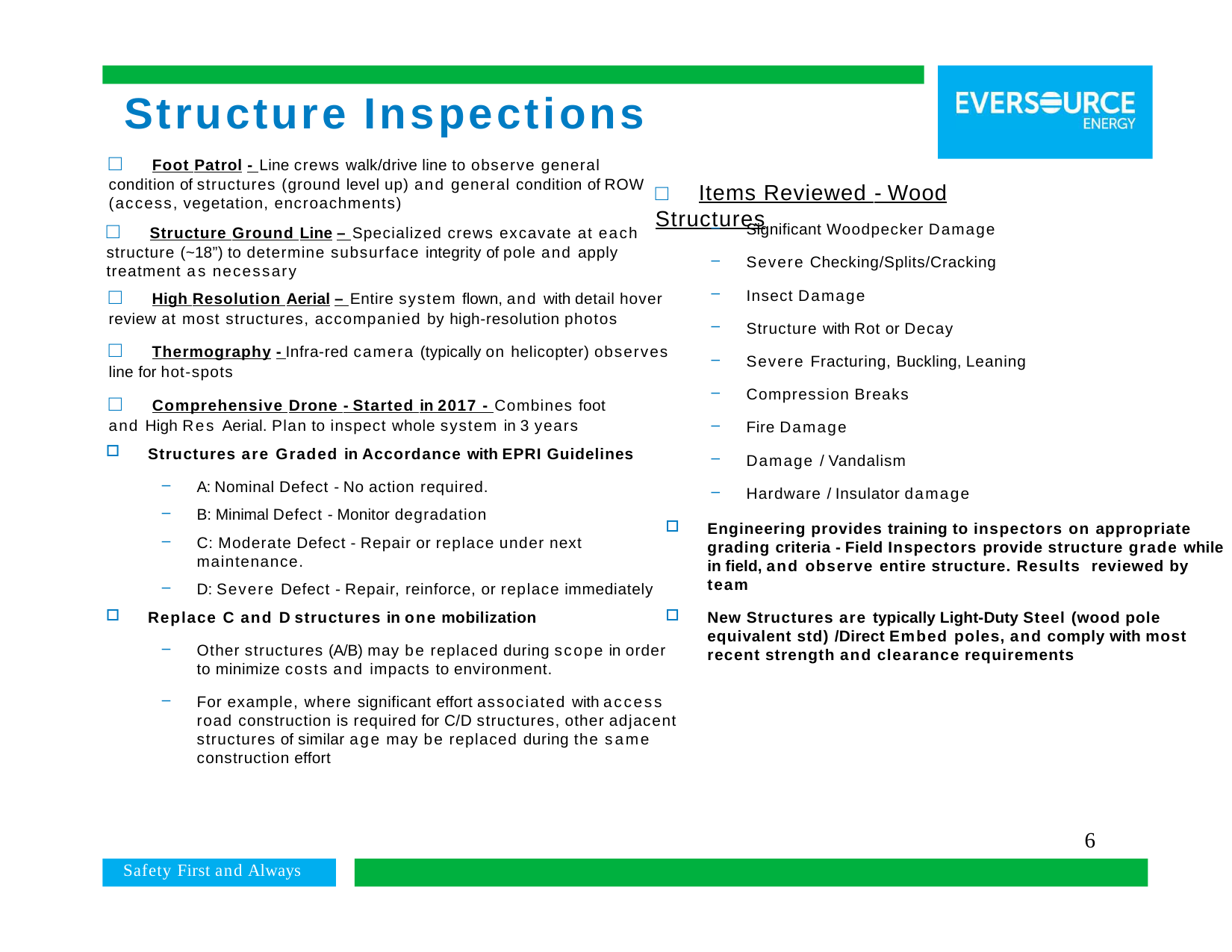

# Structure Inspections
□	Foot Patrol - Line crews walk/drive line to observe general  condition of structures (ground level up) and general condition of ROW (access, vegetation, encroachments)
□	Items Reviewed - Wood Structures
Significant Woodpecker Damage
Severe Checking/Splits/Cracking
Insect Damage
Structure with Rot or Decay
Severe Fracturing, Buckling, Leaning
Compression Breaks
Fire Damage
Damage / Vandalism
Hardware / Insulator damage
□	Structure Ground Line – Specialized crews excavate at each structure (~18”) to determine subsurface integrity of pole and apply treatment as necessary
□	High Resolution Aerial – Entire system flown, and with detail hover review at most structures, accompanied by high-resolution photos
□	Thermography - Infra-red camera (typically on helicopter) observes line for hot-spots
□	Comprehensive Drone - Started in 2017 - Combines foot and High Res Aerial. Plan to inspect whole system in 3 years
Structures are Graded in Accordance with EPRI  Guidelines
A: Nominal Defect - No action required.
B: Minimal Defect - Monitor degradation
C: Moderate Defect - Repair or replace under next maintenance.
D: Severe Defect - Repair, reinforce, or replace immediately
Replace C and D structures in one mobilization
Other structures (A/B) may be replaced during scope in order to minimize costs and impacts to environment.
For example, where significant effort associated with access road construction is required for C/D structures, other adjacent structures of similar age may be replaced during the same construction effort
Engineering provides training to inspectors on appropriate grading criteria - Field Inspectors provide structure grade while in field, and observe entire structure. Results  reviewed by team
New Structures are typically Light-Duty Steel (wood pole equivalent std) /Direct Embed poles, and comply with most recent strength and clearance requirements
6
Safety First and Always